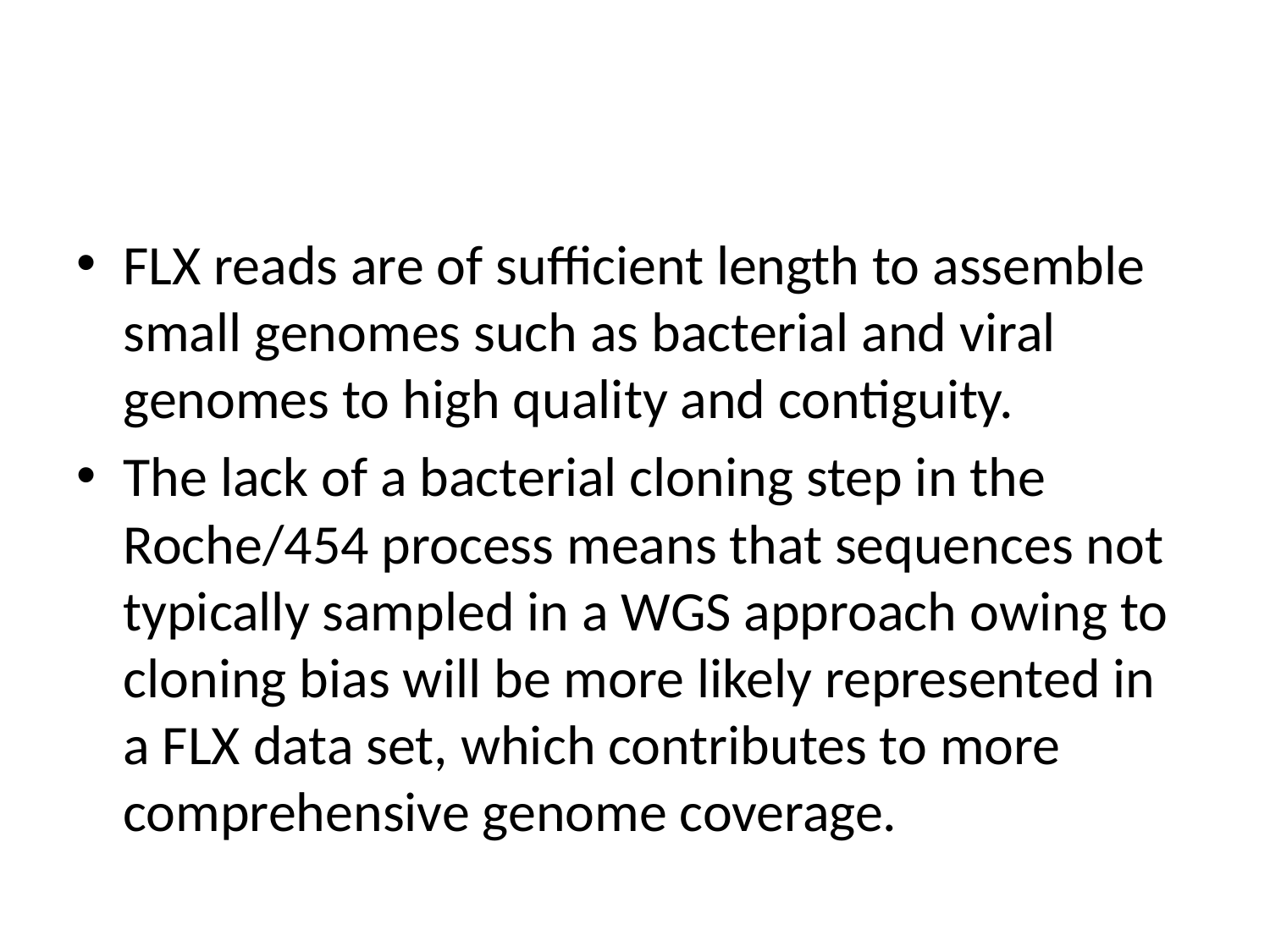

#
FLX reads are of sufficient length to assemble small genomes such as bacterial and viral genomes to high quality and contiguity.
The lack of a bacterial cloning step in the Roche/454 process means that sequences not typically sampled in a WGS approach owing to cloning bias will be more likely represented in a FLX data set, which contributes to more comprehensive genome coverage.